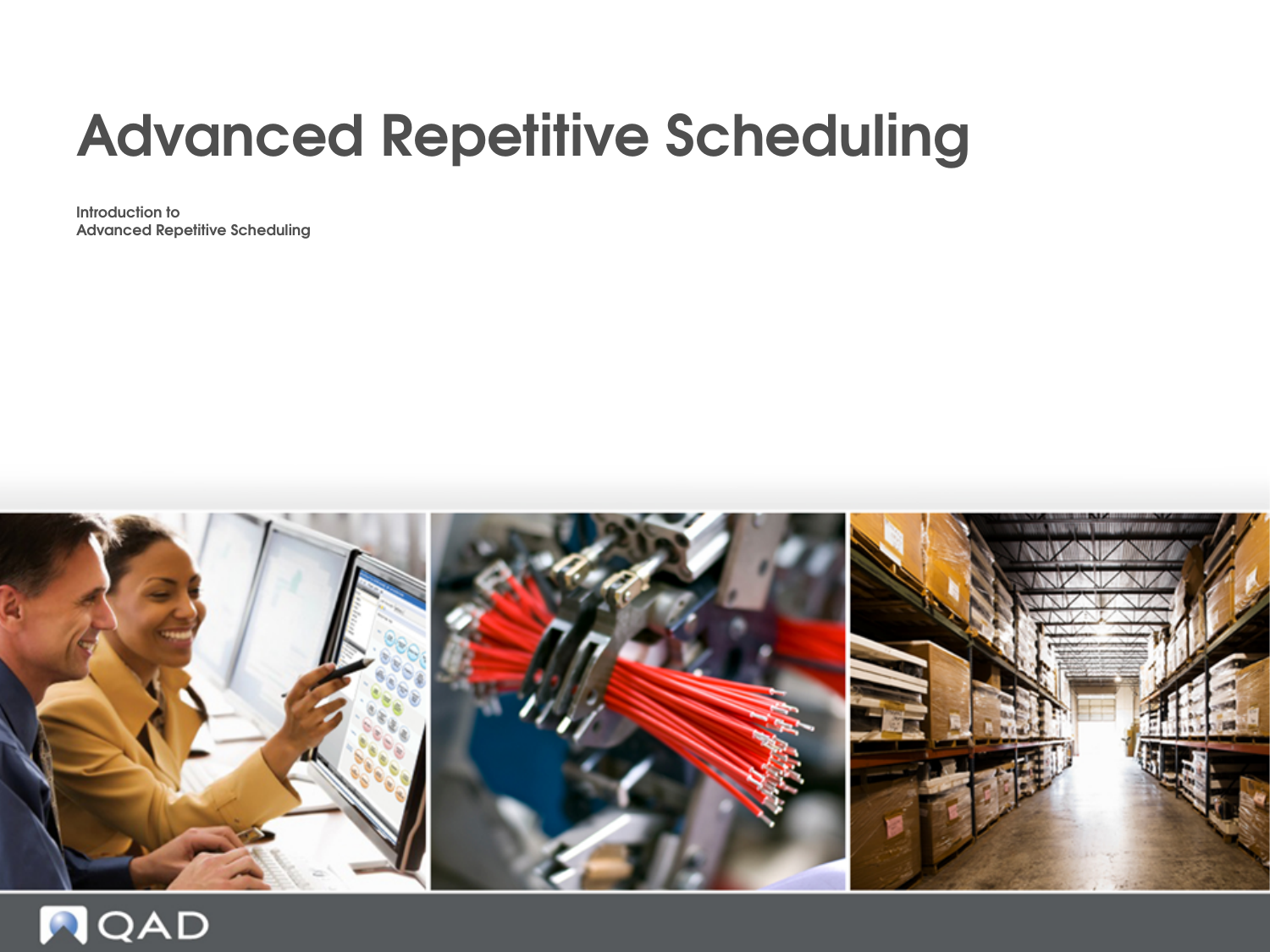

# Advanced Repetitive Scheduling
Introduction to
Advanced Repetitive Scheduling